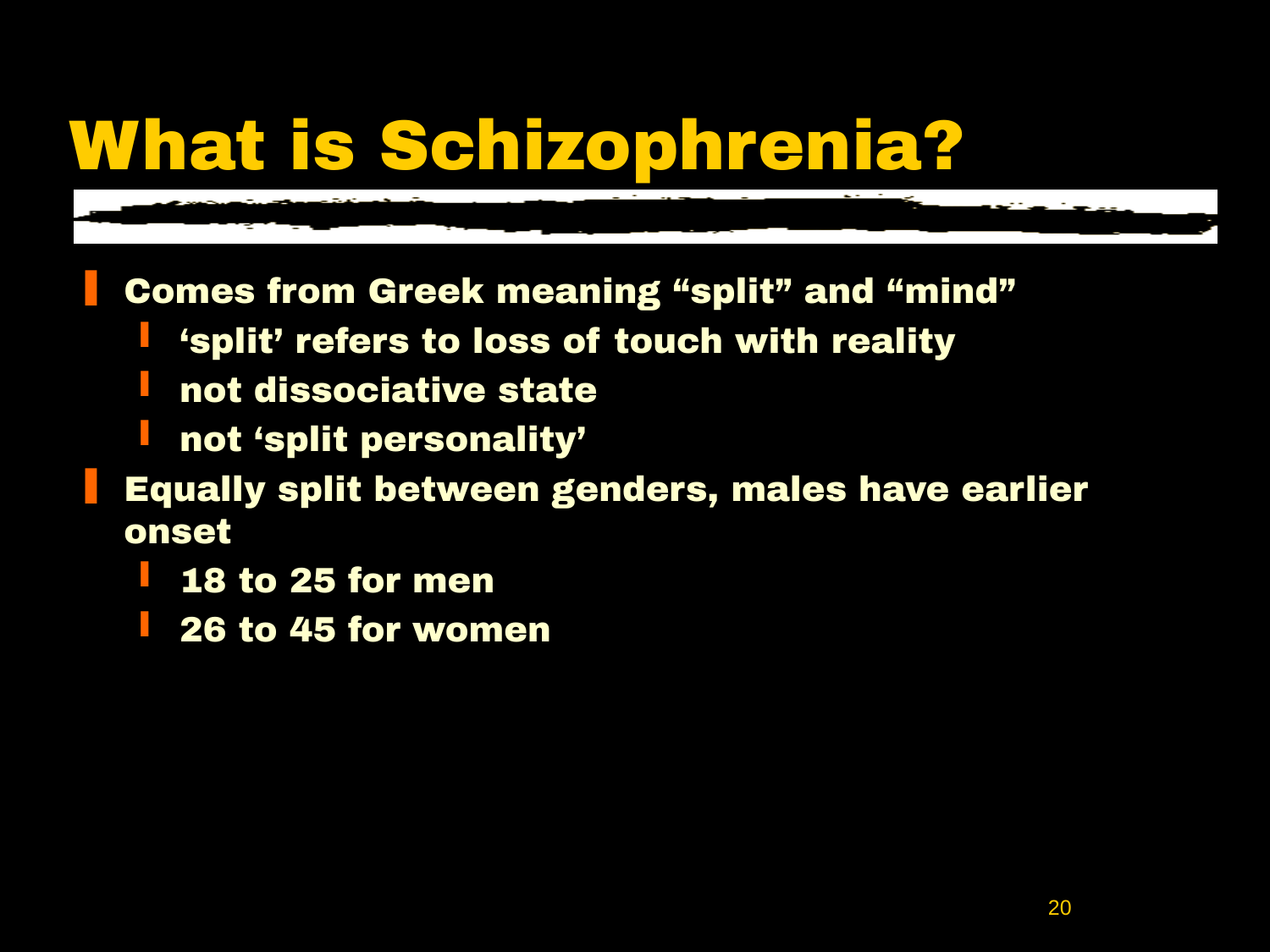

# What is Schizophrenia?
Comes from Greek meaning “split” and “mind”
‘split’ refers to loss of touch with reality
not dissociative state
not ‘split personality’
Equally split between genders, males have earlier onset
18 to 25 for men
26 to 45 for women